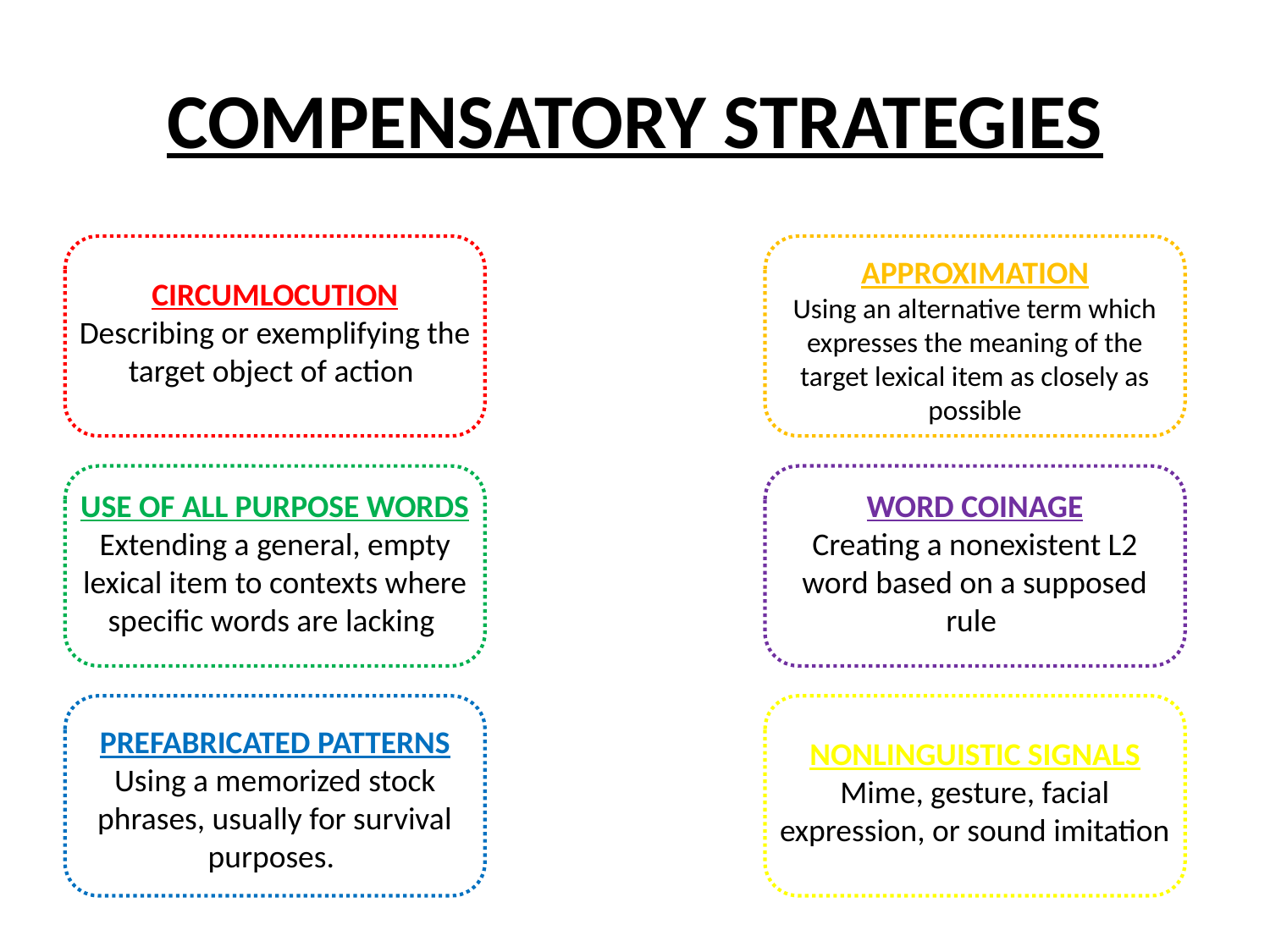

# COMPENSATORY STRATEGIES

APPROXIMATION
Using an alternative term which expresses the meaning of the target lexical item as closely as possible
CIRCUMLOCUTION
Describing or exemplifying the target object of action

USE OF ALL PURPOSE WORDS
Extending a general, empty lexical item to contexts where specific words are lacking
WORD COINAGE
Creating a nonexistent L2 word based on a supposed rule

PREFABRICATED PATTERNS
Using a memorized stock phrases, usually for survival purposes.
NONLINGUISTIC SIGNALS
Mime, gesture, facial expression, or sound imitation